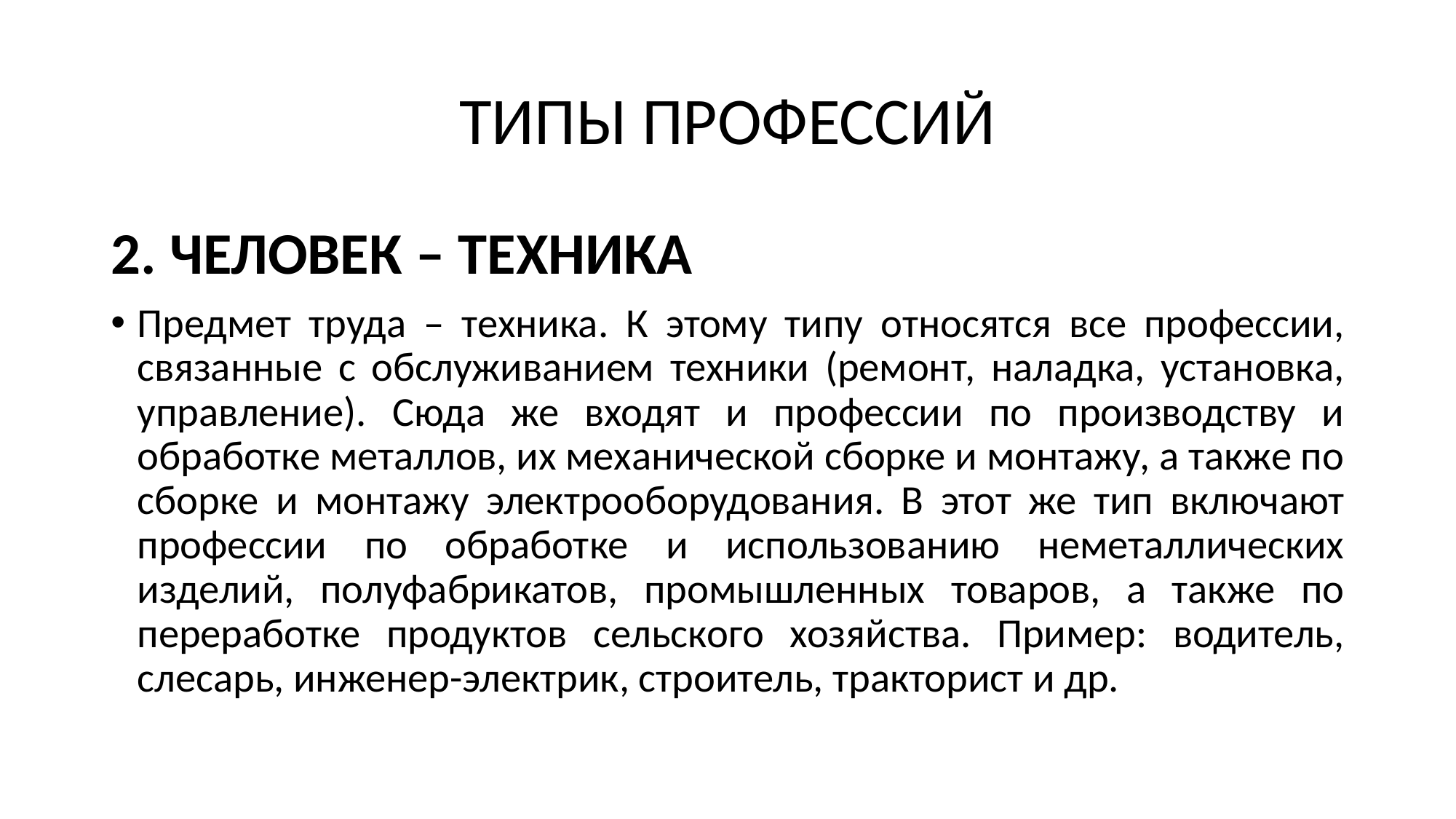

# ТИПЫ ПРОФЕССИЙ
2. ЧЕЛОВЕК – ТЕХНИКА
Предмет труда – техника. К этому типу относятся все профессии, связанные с обслуживанием техники (ремонт, наладка, установка, управление). Сюда же входят и профессии по производству и обработке металлов, их механической сборке и монтажу, а также по сборке и монтажу электрооборудования. В этот же тип включают профессии по обработке и использованию неметаллических изделий, полуфабрикатов, промышленных товаров, а также по переработке продуктов сельского хозяйства. Пример: водитель, слесарь, инженер-электрик, строитель, тракторист и др.